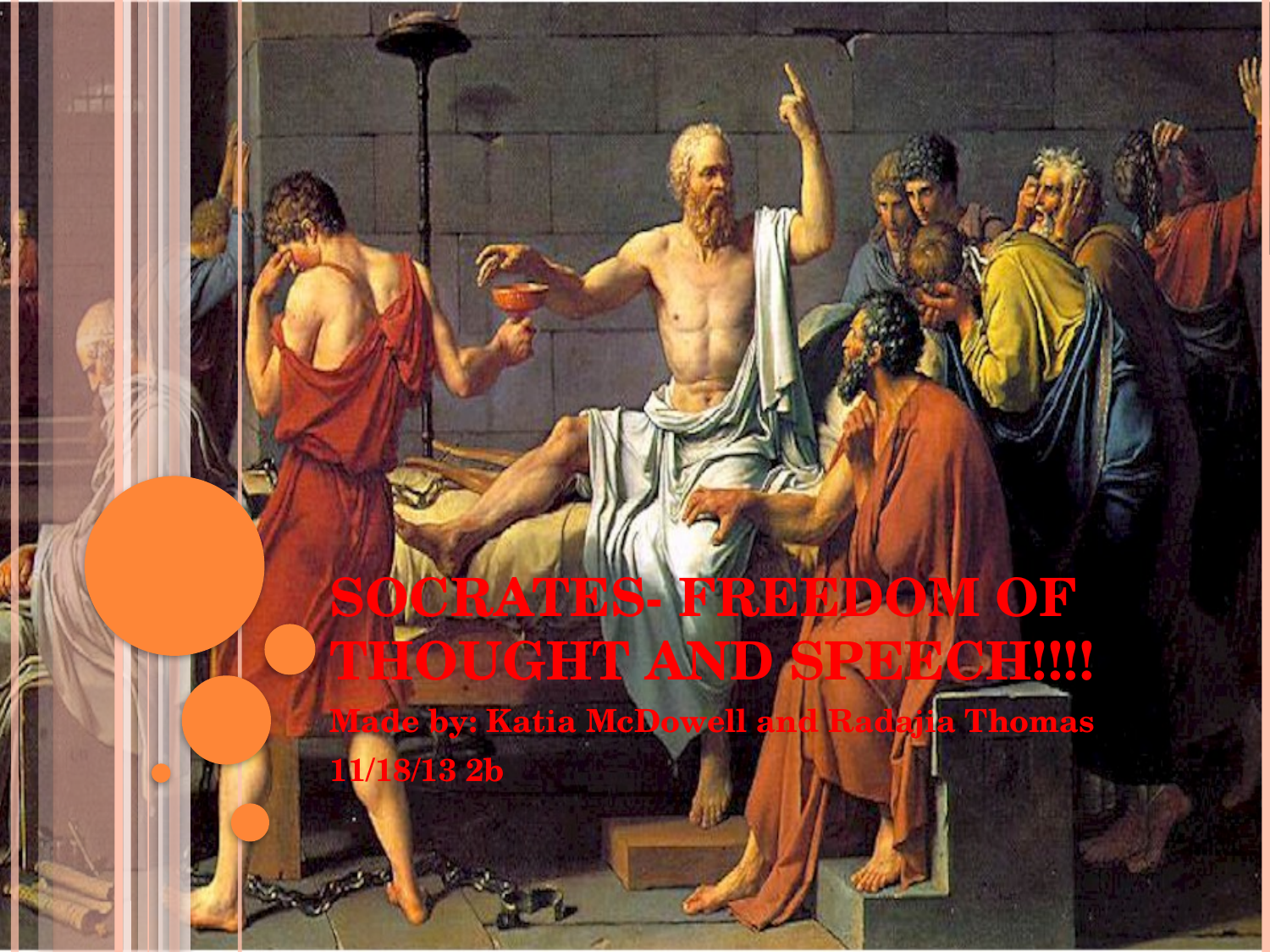

# Socrates- freedom of thought and speech!!!!
Made by: Katia McDowell and Radajia Thomas
11/18/13 2b